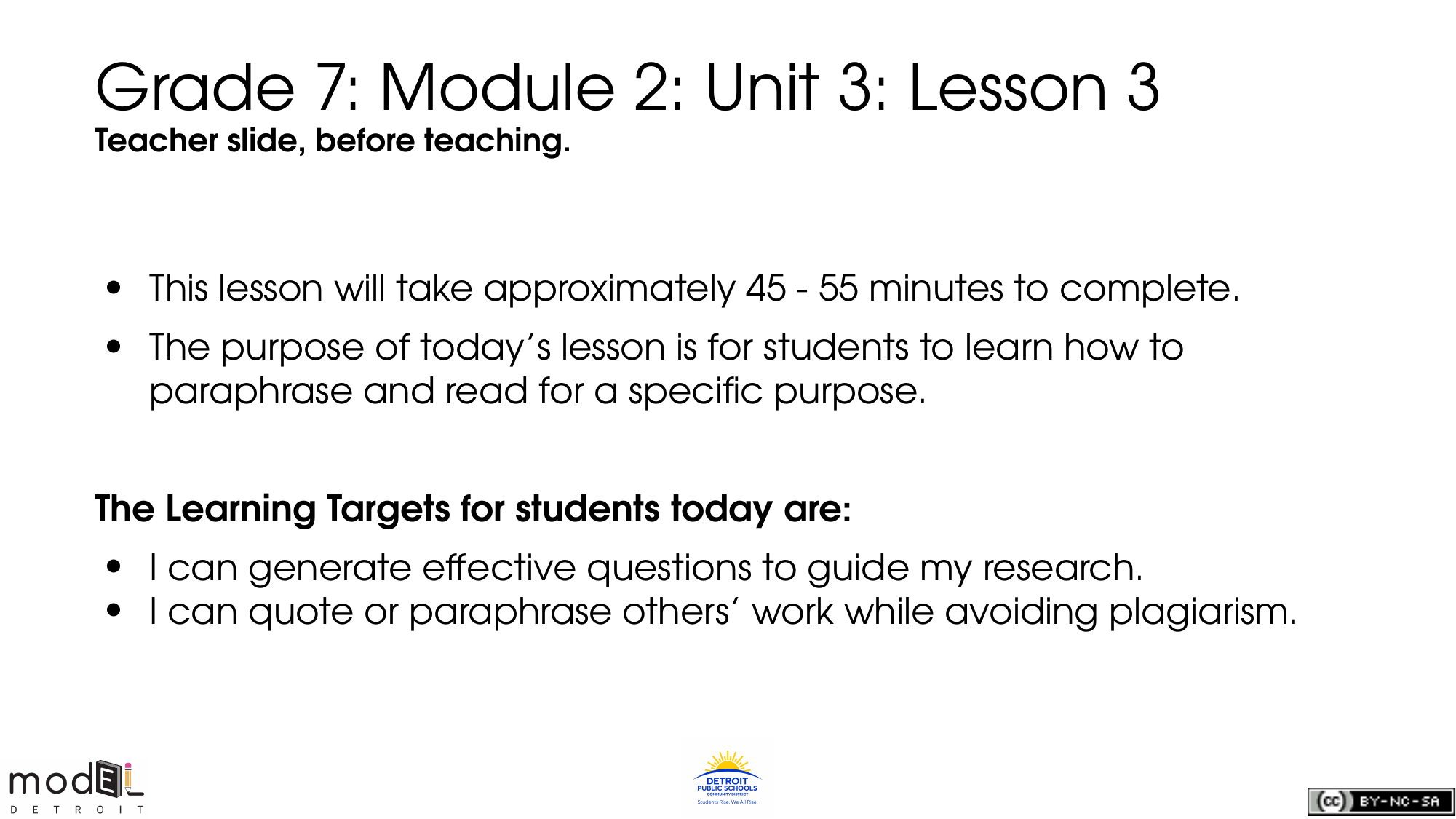

# Grade 7: Module 2: Unit 3: Lesson 3
Teacher slide, before teaching.

This lesson will take approximately 45 - 55 minutes to complete.
The purpose of today’s lesson is for students to learn how to paraphrase and read for a specific purpose.

The Learning Targets for students today are:
I can generate effective questions to guide my research.
I can quote or paraphrase others’ work while avoiding plagiarism.